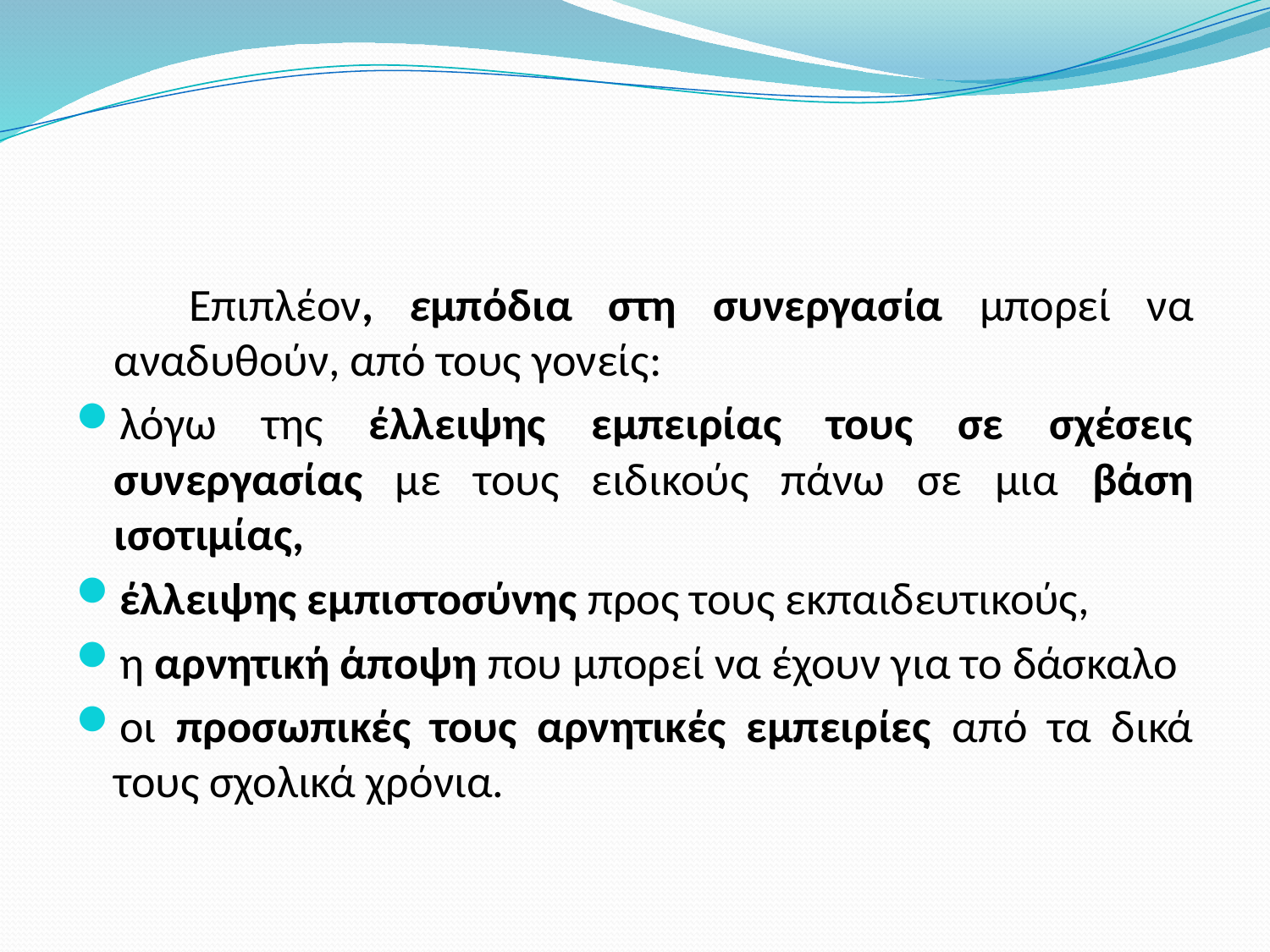

#
   Επιπλέον, εμπόδια στη συνεργασία μπορεί να αναδυθούν, από τους γονείς:
λόγω της έλλειψης εμπειρίας τους σε σχέσεις συνεργασίας με τους ειδικούς πάνω σε μια βάση ισοτιμίας,
έλλειψης εμπιστοσύνης προς τους εκπαιδευτικούς,
η αρνητική άποψη που μπορεί να έχουν για το δάσκαλο
οι προσωπικές τους αρνητικές εμπειρίες από τα δικά τους σχολικά χρόνια.